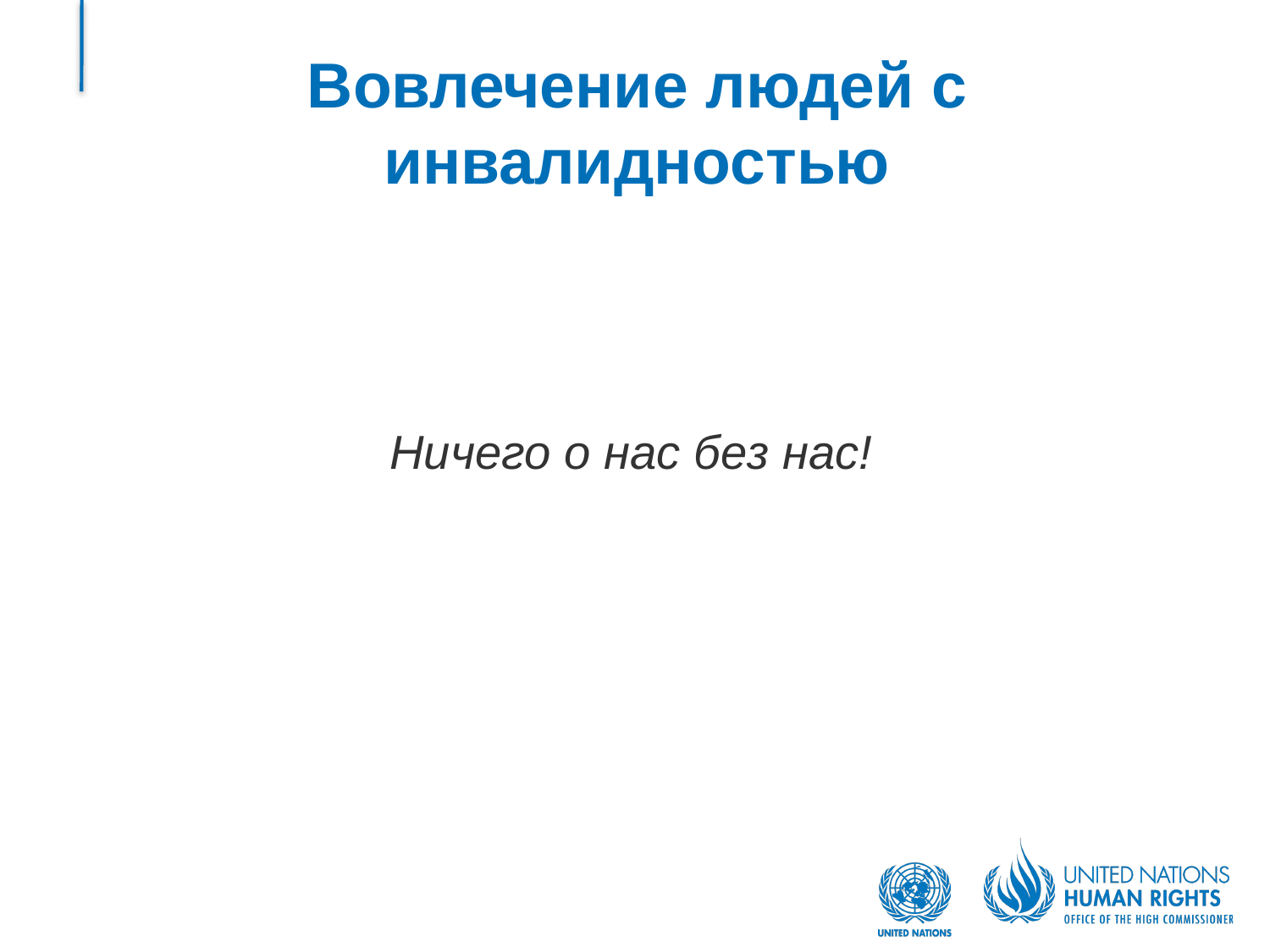

# Вовлечение людей с инвалидностью

Ничего о нас без нас!